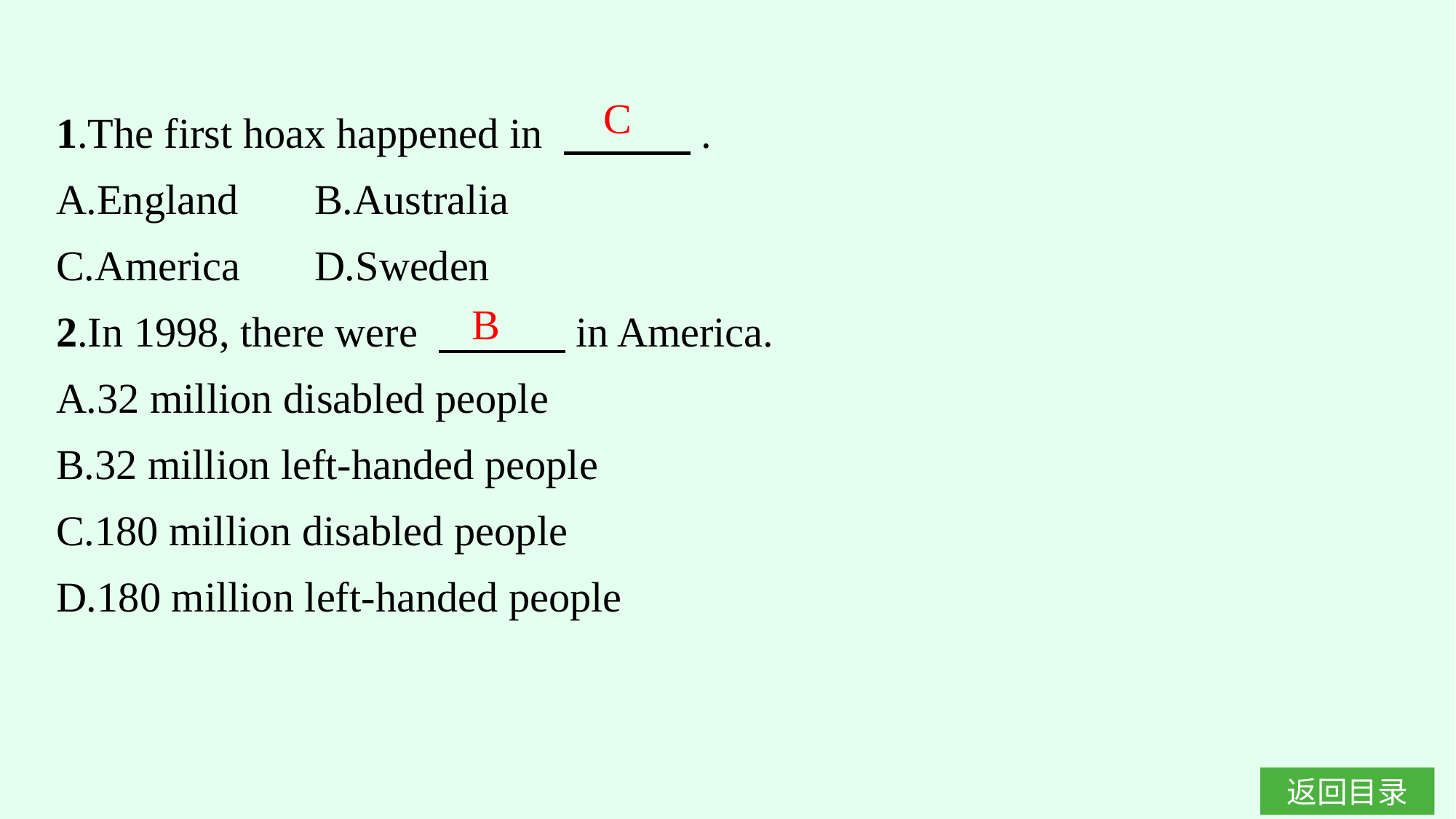

1.The first hoax happened in 　　　.
A.England	B.Australia
C.America	D.Sweden
2.In 1998, there were 　　　in America.
A.32 million disabled people
B.32 million left-handed people
C.180 million disabled people
D.180 million left-handed people
C
B